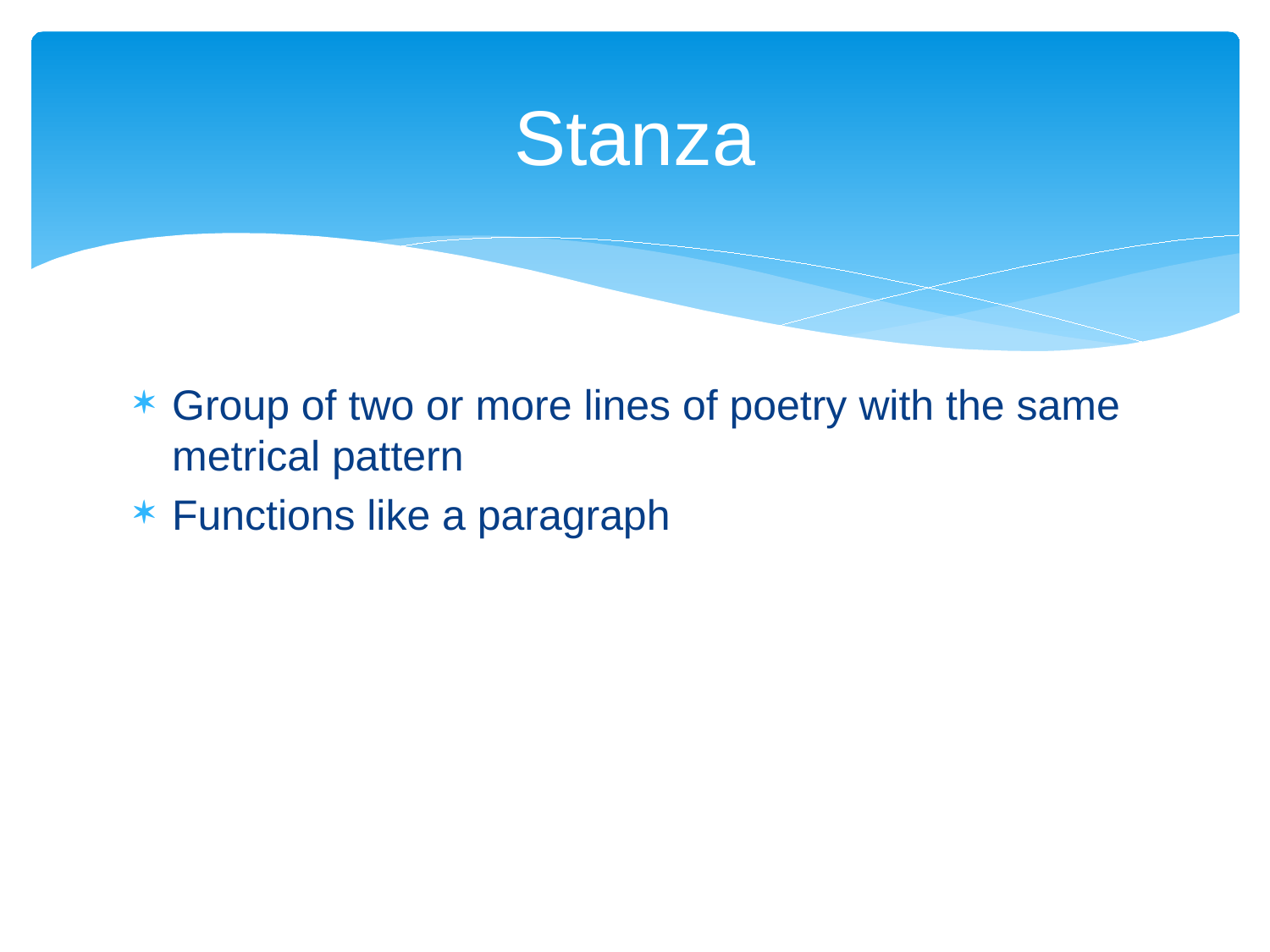

# Stanza
Group of two or more lines of poetry with the same metrical pattern
Functions like a paragraph